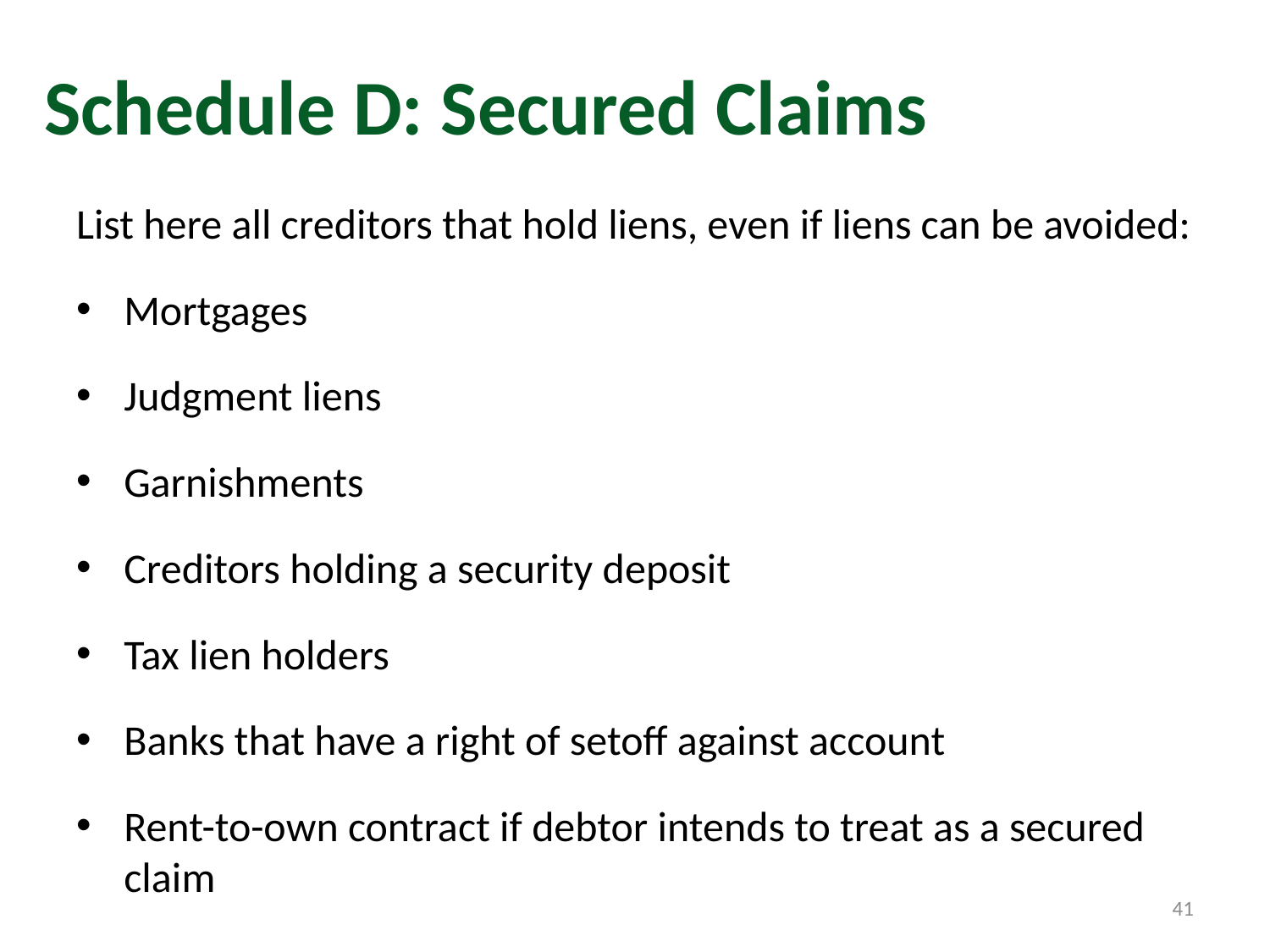

# Schedule D: Secured Claims
List here all creditors that hold liens, even if liens can be avoided:
Mortgages
Judgment liens
Garnishments
Creditors holding a security deposit
Tax lien holders
Banks that have a right of setoff against account
Rent-to-own contract if debtor intends to treat as a secured claim
41